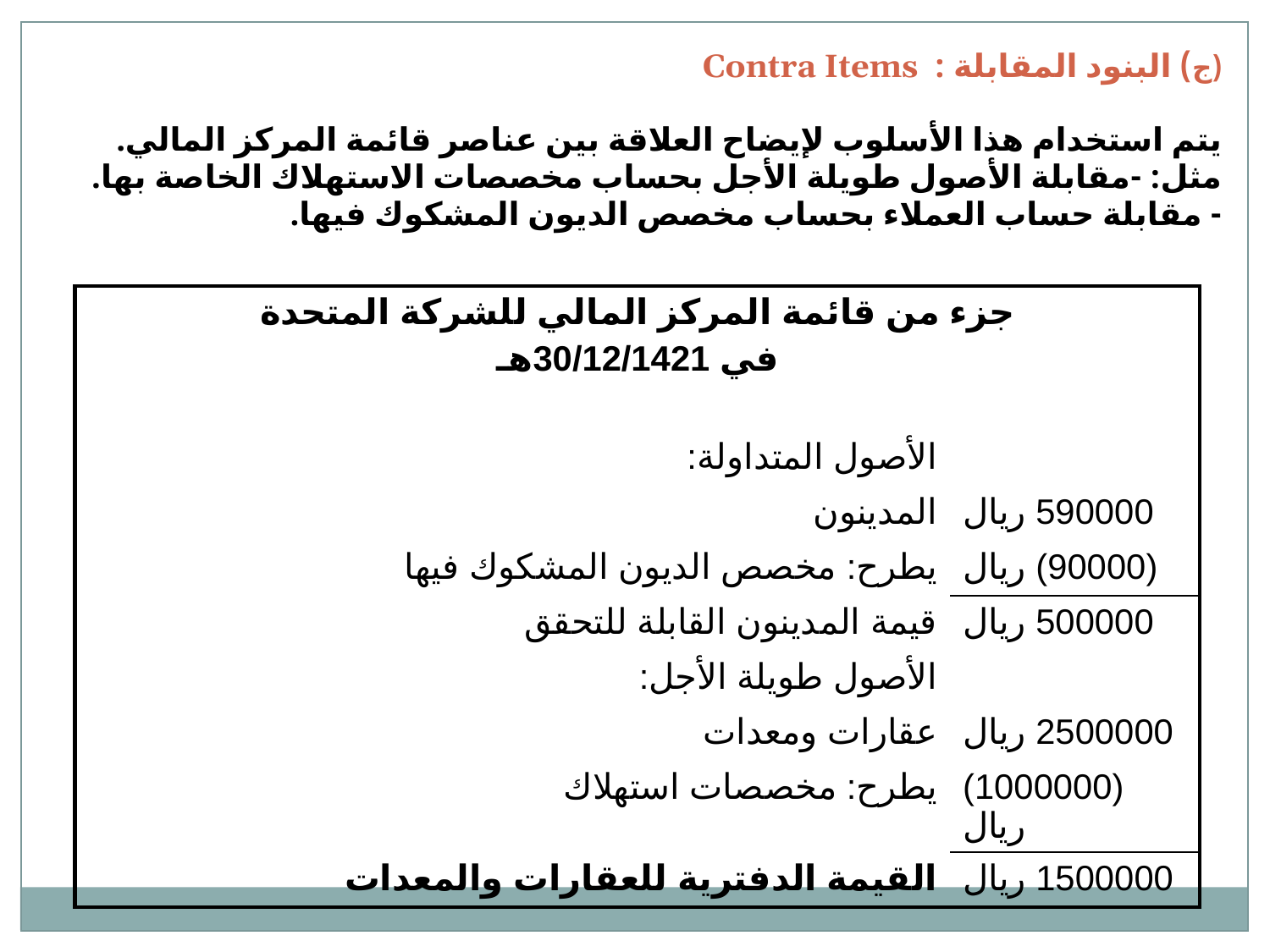

(ج) البنود المقابلة :  Contra Items

يتم استخدام هذا الأسلوب لإيضاح العلاقة بين عناصر قائمة المركز المالي.
مثل: -مقابلة الأصول طويلة الأجل بحساب مخصصات الاستهلاك الخاصة بها.
	- مقابلة حساب العملاء بحساب مخصص الديون المشكوك فيها.

| جزء من قائمة المركز المالي للشركة المتحدة في 30/12/1421هـ |  |  |
| --- | --- | --- |
| الأصول المتداولة: |  |  |
|  | المدينون | 590000 ريال |
|  | يطرح: مخصص الديون المشكوك فيها | (90000) ريال |
|  | قيمة المدينون القابلة للتحقق | 500000 ريال |
| الأصول طويلة الأجل: |  |  |
|  | عقارات ومعدات | 2500000 ريال |
|  | يطرح: مخصصات استهلاك | (1000000) ريال |
|  | القيمة الدفترية للعقارات والمعدات | 1500000 ريال |